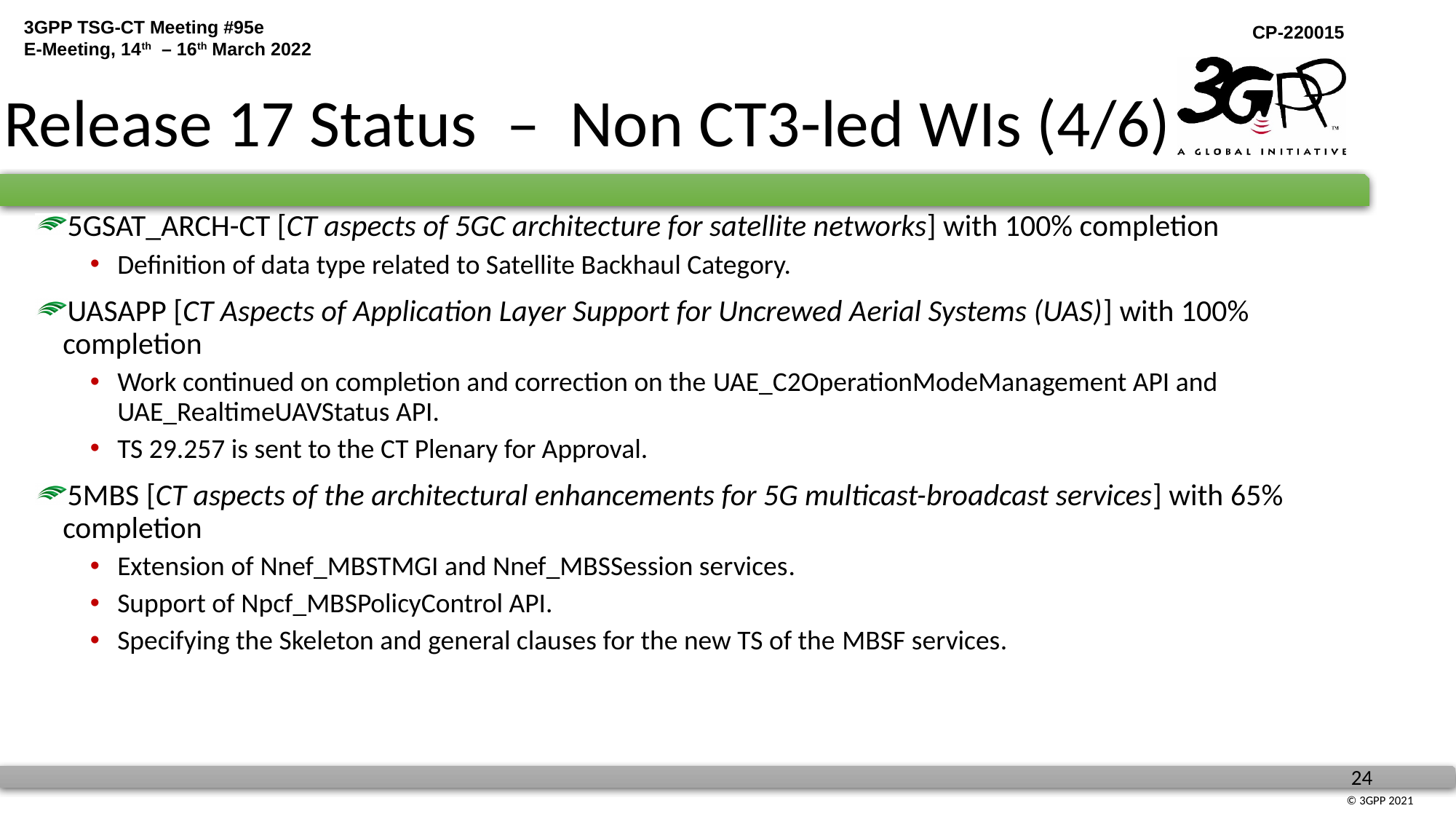

# Release 17 Status  –  Non CT3-led WIs (4/6)
5GSAT_ARCH-CT [CT aspects of 5GC architecture for satellite networks] with 100% completion
Definition of data type related to Satellite Backhaul Category.
UASAPP [CT Aspects of Application Layer Support for Uncrewed Aerial Systems (UAS)] with 100% completion
Work continued on completion and correction on the UAE_C2OperationModeManagement API and UAE_RealtimeUAVStatus API.
TS 29.257 is sent to the CT Plenary for Approval.
5MBS [CT aspects of the architectural enhancements for 5G multicast-broadcast services] with 65% completion
Extension of Nnef_MBSTMGI and Nnef_MBSSession services.
Support of Npcf_MBSPolicyControl API.
Specifying the Skeleton and general clauses for the new TS of the MBSF services.